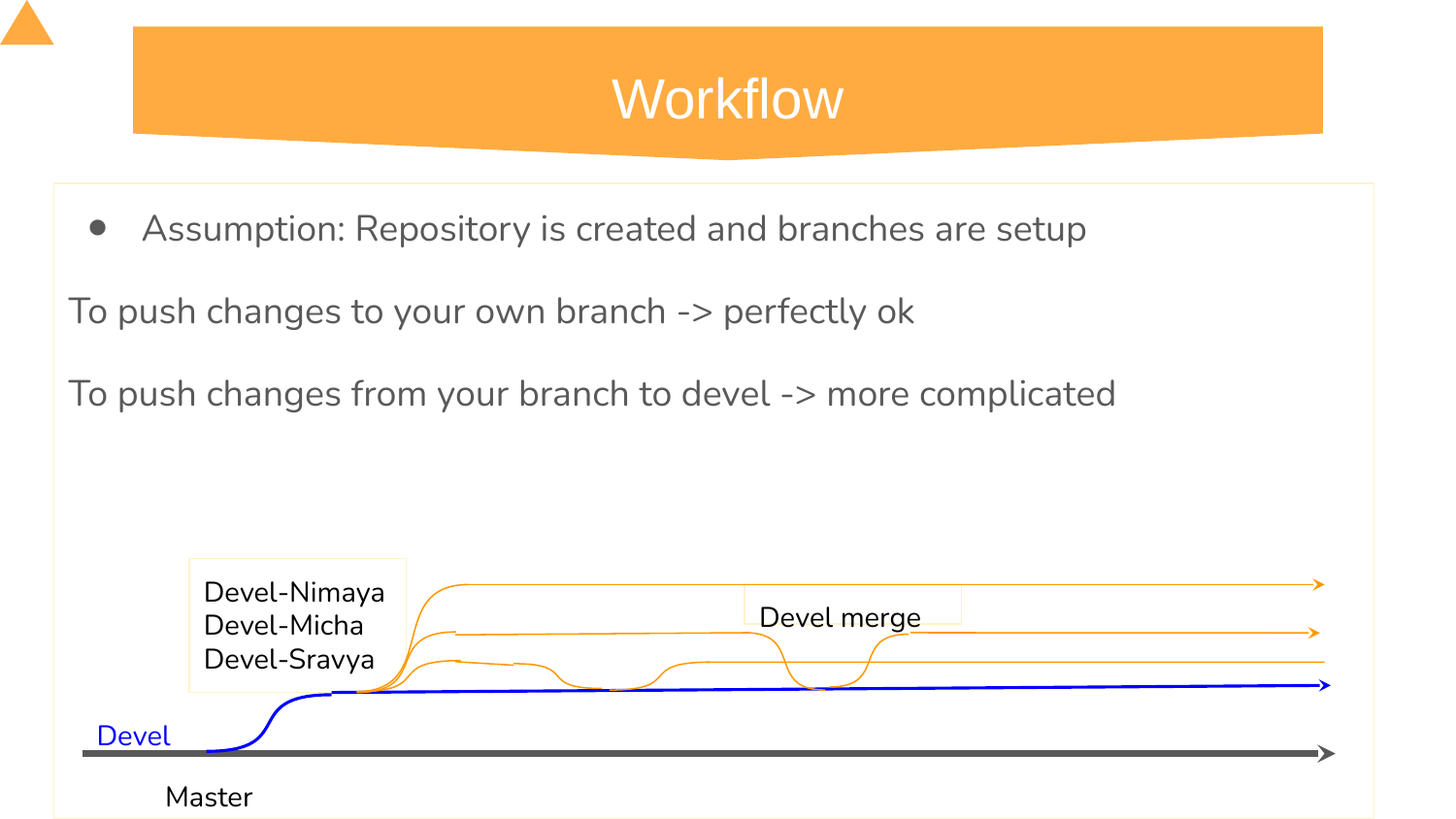

# Workflow
Assumption: Repository is created and branches are setup
To push changes to your own branch -> perfectly ok
To push changes from your branch to devel -> more complicated
Devel-Nimaya
Devel-Micha
Devel-Sravya
Devel merge
Devel
Master